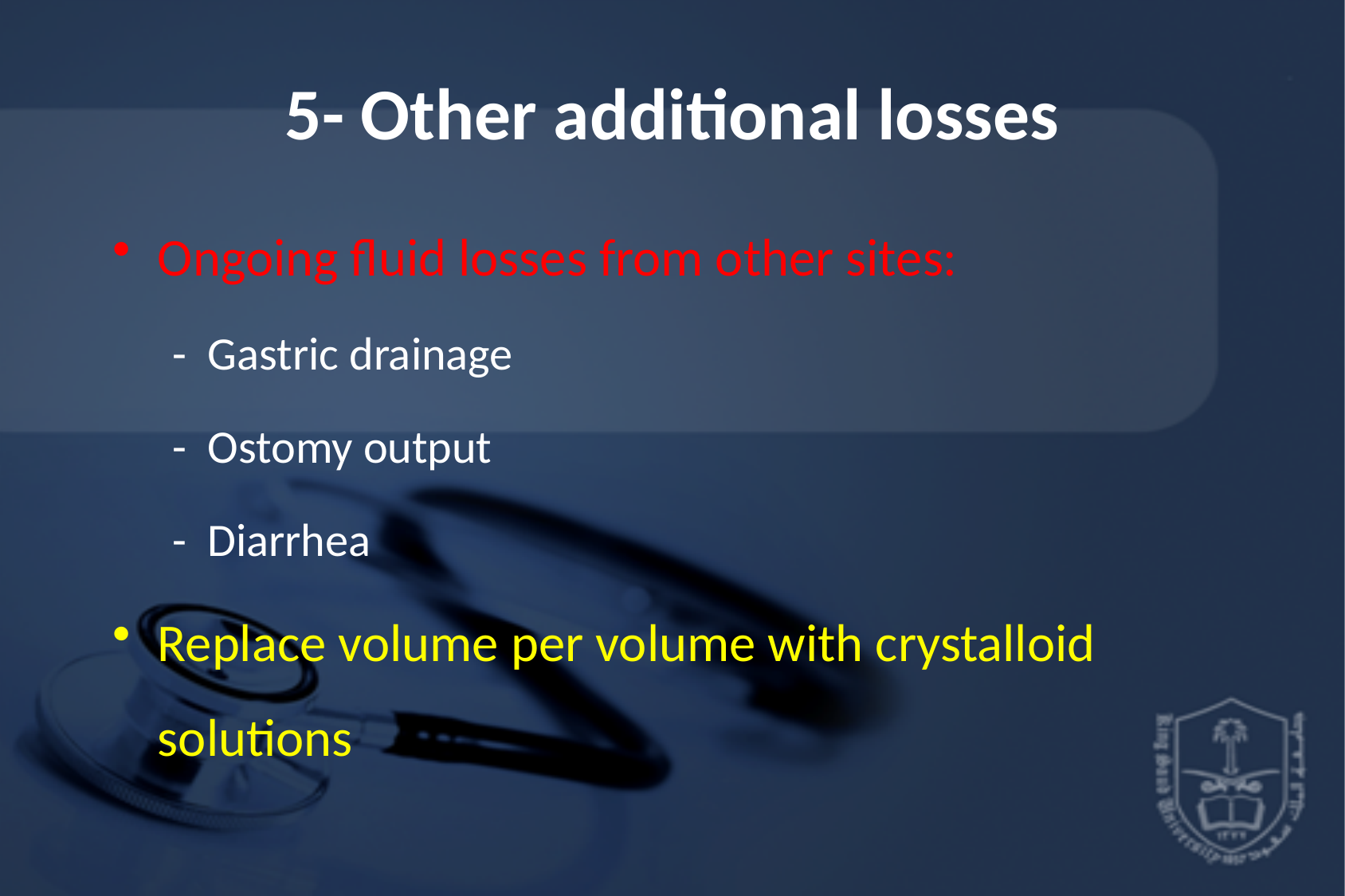

# 5- Other additional losses
Ongoing fluid losses from other sites:
-  Gastric drainage
-  Ostomy output
-  Diarrhea
Replace volume per volume with crystalloid solutions